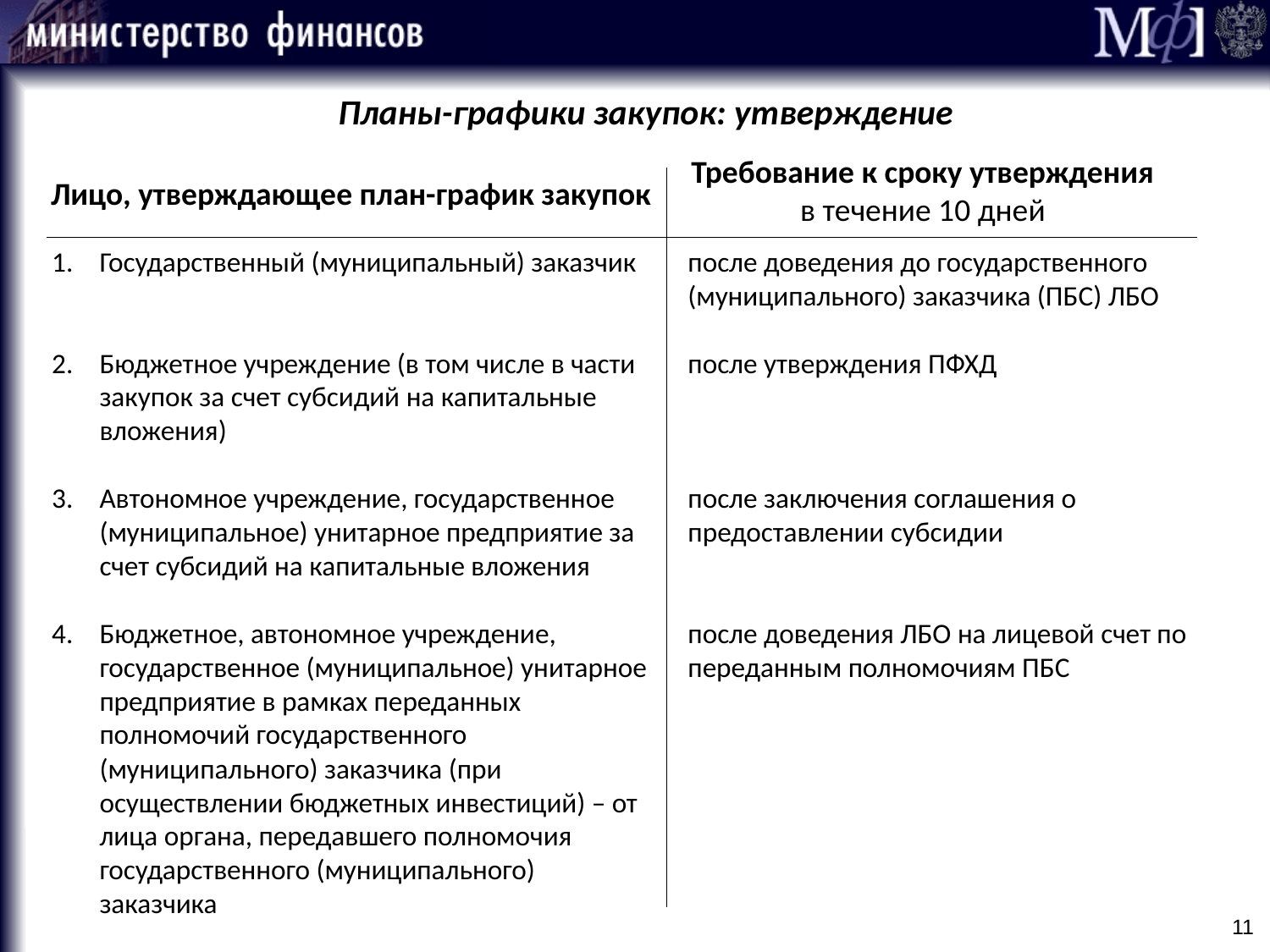

Планы-графики закупок: утверждение
Требование к сроку утверждения
в течение 10 дней
Лицо, утверждающее план-график закупок
Государственный (муниципальный) заказчик

Бюджетное учреждение (в том числе в части закупок за счет субсидий на капитальные вложения)

Автономное учреждение, государственное (муниципальное) унитарное предприятие за счет субсидий на капитальные вложения

Бюджетное, автономное учреждение, государственное (муниципальное) унитарное предприятие в рамках переданных полномочий государственного (муниципального) заказчика (при осуществлении бюджетных инвестиций) – от лица органа, передавшего полномочия государственного (муниципального) заказчика
после доведения до государственного (муниципального) заказчика (ПБС) ЛБО

после утверждения ПФХД

после заключения соглашения о предоставлении субсидии

после доведения ЛБО на лицевой счет по переданным полномочиям ПБС
11